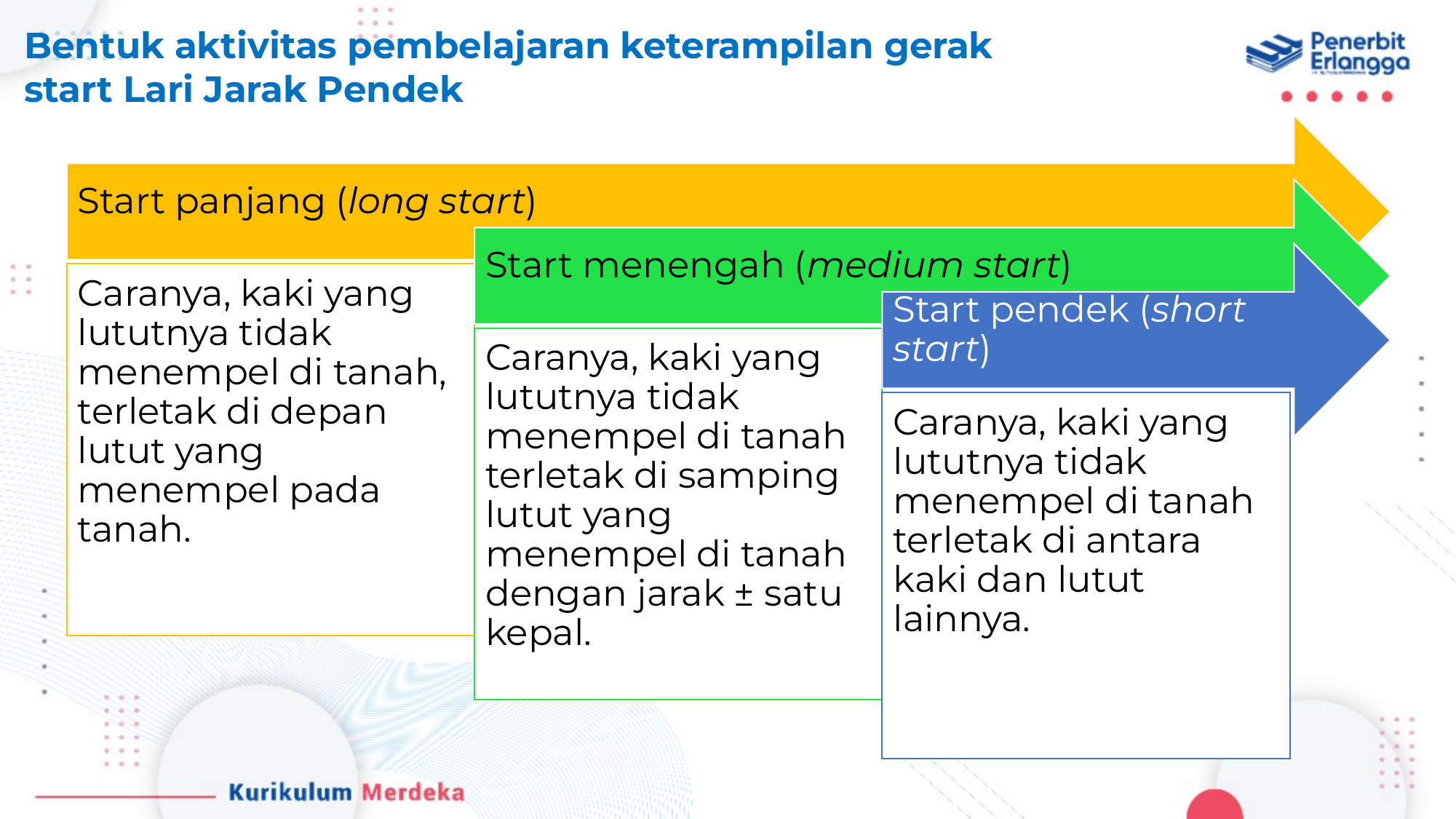

Bentuk aktivitas pembelajaran keterampilan gerak start Lari Jarak Pendek
Start panjang (long start)
Caranya, kaki yang lututnya tidak menempel di tanah,
terletak di depan lutut yang menempel pada tanah.
Start menengah (medium start)
Caranya, kaki yang lututnya tidak menempel di tanah
terletak di samping lutut yang menempel di tanah dengan jarak ± satu kepal.
Start pendek (short start)
Caranya, kaki yang lututnya tidak menempel di tanah
terletak di antara kaki dan lutut lainnya.